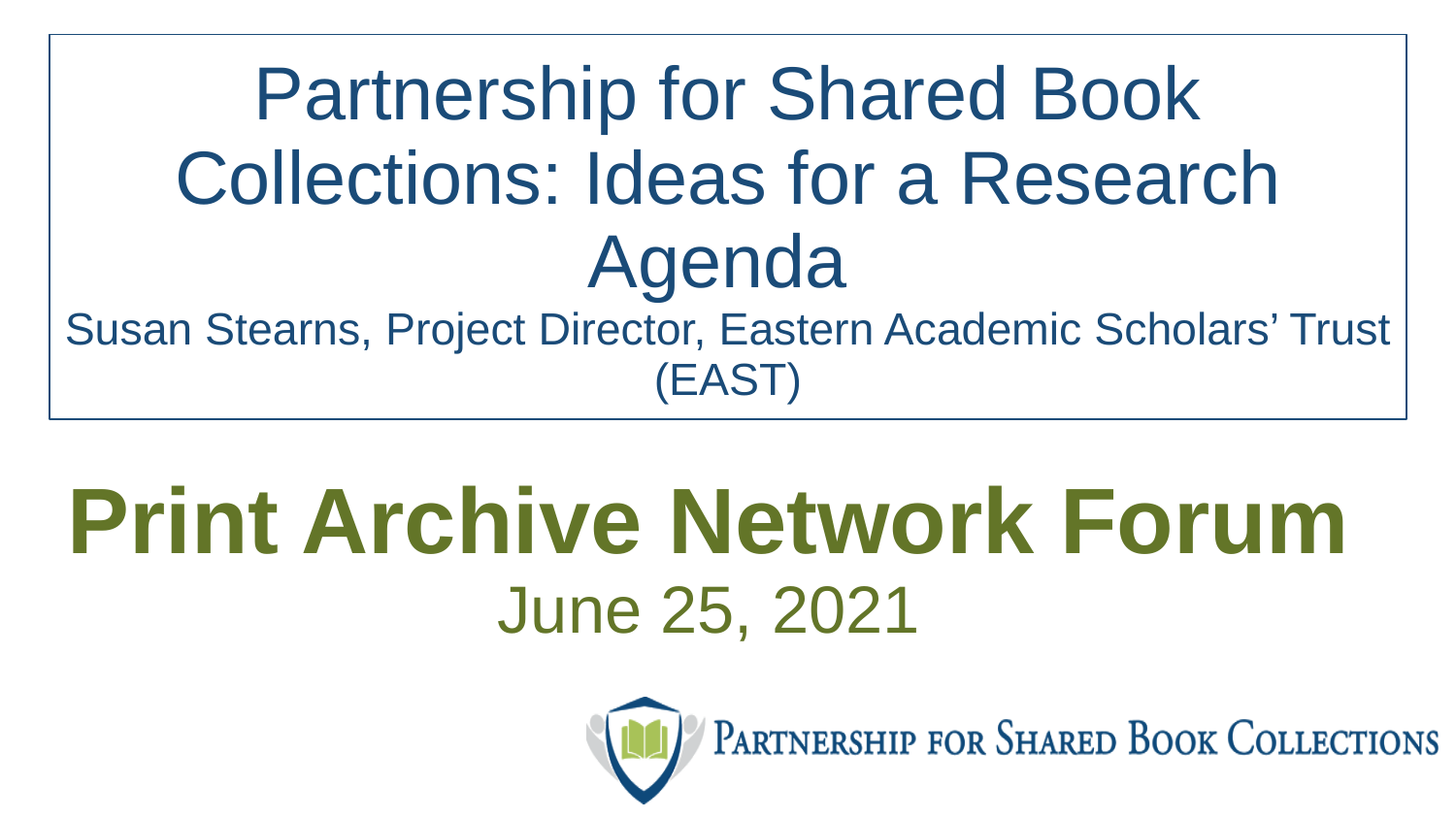

# Partnership for Shared Book Collections: Ideas for a Research Agenda Susan Stearns, Project Director, Eastern Academic Scholars’ Trust (EAST)
Print Archive Network Forum
June 25, 2021